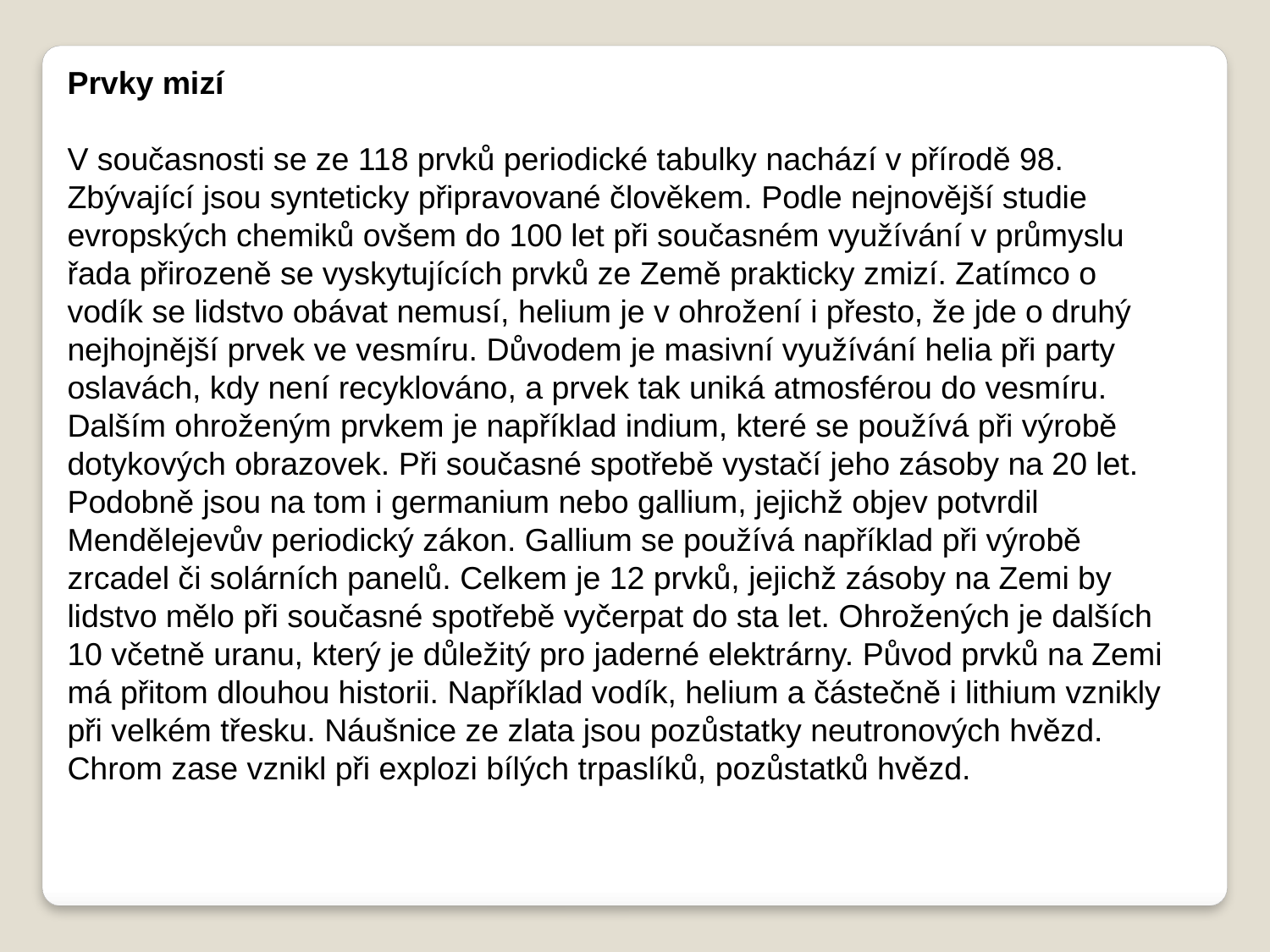

Prvky mizí

V současnosti se ze 118 prvků periodické tabulky nachází v přírodě 98. Zbývající jsou synteticky připravované člověkem. Podle nejnovější studie evropských chemiků ovšem do 100 let při současném využívání v průmyslu řada přirozeně se vyskytujících prvků ze Země prakticky zmizí. Zatímco o vodík se lidstvo obávat nemusí, helium je v ohrožení i přesto, že jde o druhý nejhojnější prvek ve vesmíru. Důvodem je masivní využívání helia při party oslavách, kdy není recyklováno, a prvek tak uniká atmosférou do vesmíru. Dalším ohroženým prvkem je například indium, které se používá při výrobě dotykových obrazovek. Při současné spotřebě vystačí jeho zásoby na 20 let. Podobně jsou na tom i germanium nebo gallium, jejichž objev potvrdil Mendělejevův periodický zákon. Gallium se používá například při výrobě zrcadel či solárních panelů. Celkem je 12 prvků, jejichž zásoby na Zemi by lidstvo mělo při současné spotřebě vyčerpat do sta let. Ohrožených je dalších 10 včetně uranu, který je důležitý pro jaderné elektrárny. Původ prvků na Zemi má přitom dlouhou historii. Například vodík, helium a částečně i lithium vznikly při velkém třesku. Náušnice ze zlata jsou pozůstatky neutronových hvězd. Chrom zase vznikl při explozi bílých trpaslíků, pozůstatků hvězd.